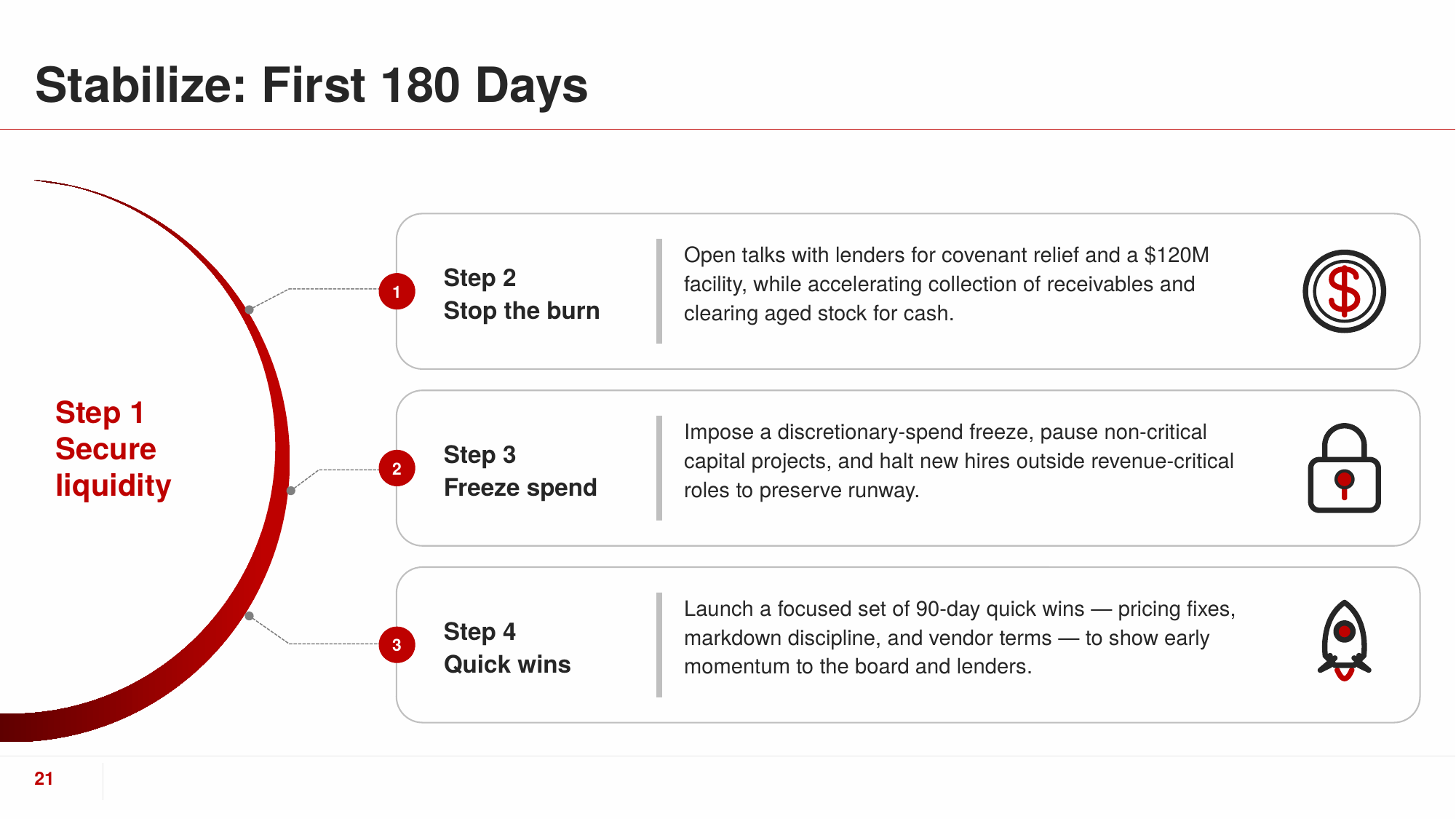

# Stabilize: First 180 Days

Open talks with lenders for covenant relief and a $120M facility, while accelerating collection of receivables and clearing aged stock for cash.

Step 2
Stop the burn
1

Step 1
Secure liquidity

Impose a discretionary-spend freeze, pause non-critical capital projects, and halt new hires outside revenue-critical roles to preserve runway.

Step 3
Freeze spend
2

Launch a focused set of 90-day quick wins — pricing fixes, markdown discipline, and vendor terms — to show early momentum to the board and lenders.

Step 4
Quick wins

3
21